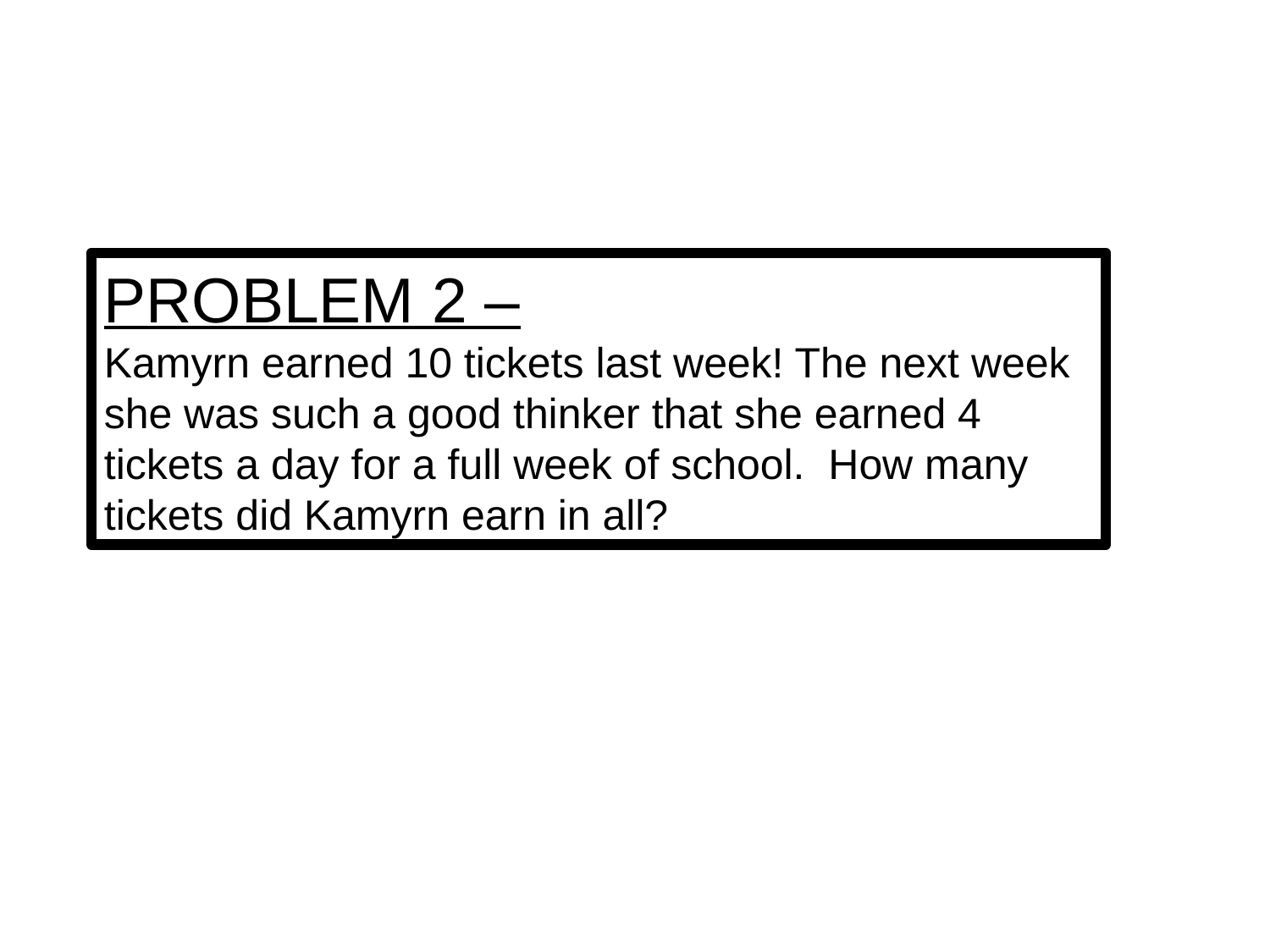

PROBLEM 2 –
Kamyrn earned 10 tickets last week! The next week she was such a good thinker that she earned 4 tickets a day for a full week of school.  How many tickets did Kamyrn earn in all?